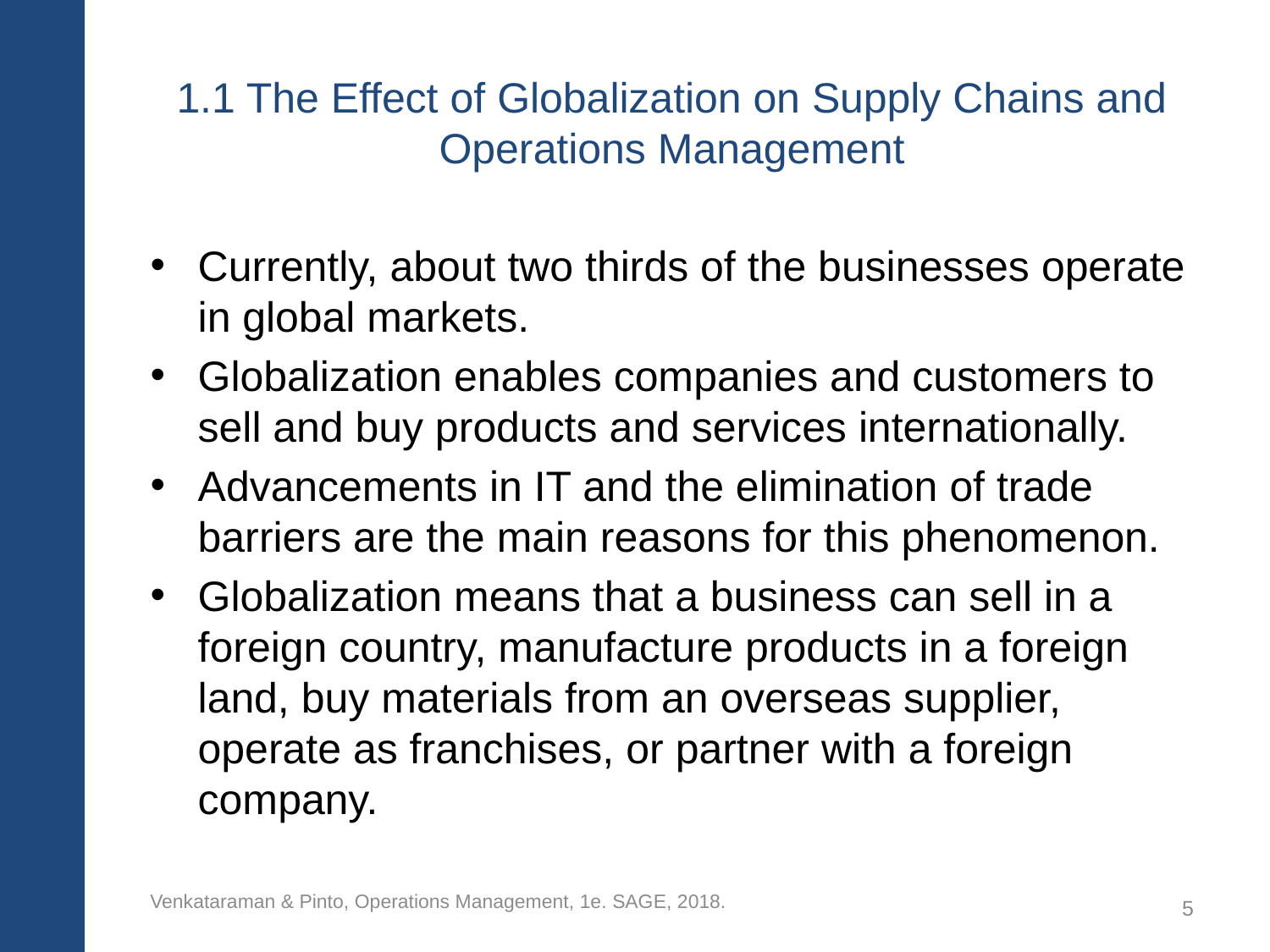

# 1.1 The Effect of Globalization on Supply Chains and Operations Management
Currently, about two thirds of the businesses operate in global markets.
Globalization enables companies and customers to sell and buy products and services internationally.
Advancements in IT and the elimination of trade barriers are the main reasons for this phenomenon.
Globalization means that a business can sell in a foreign country, manufacture products in a foreign land, buy materials from an overseas supplier, operate as franchises, or partner with a foreign company.
Venkataraman & Pinto, Operations Management, 1e. SAGE, 2018.
5